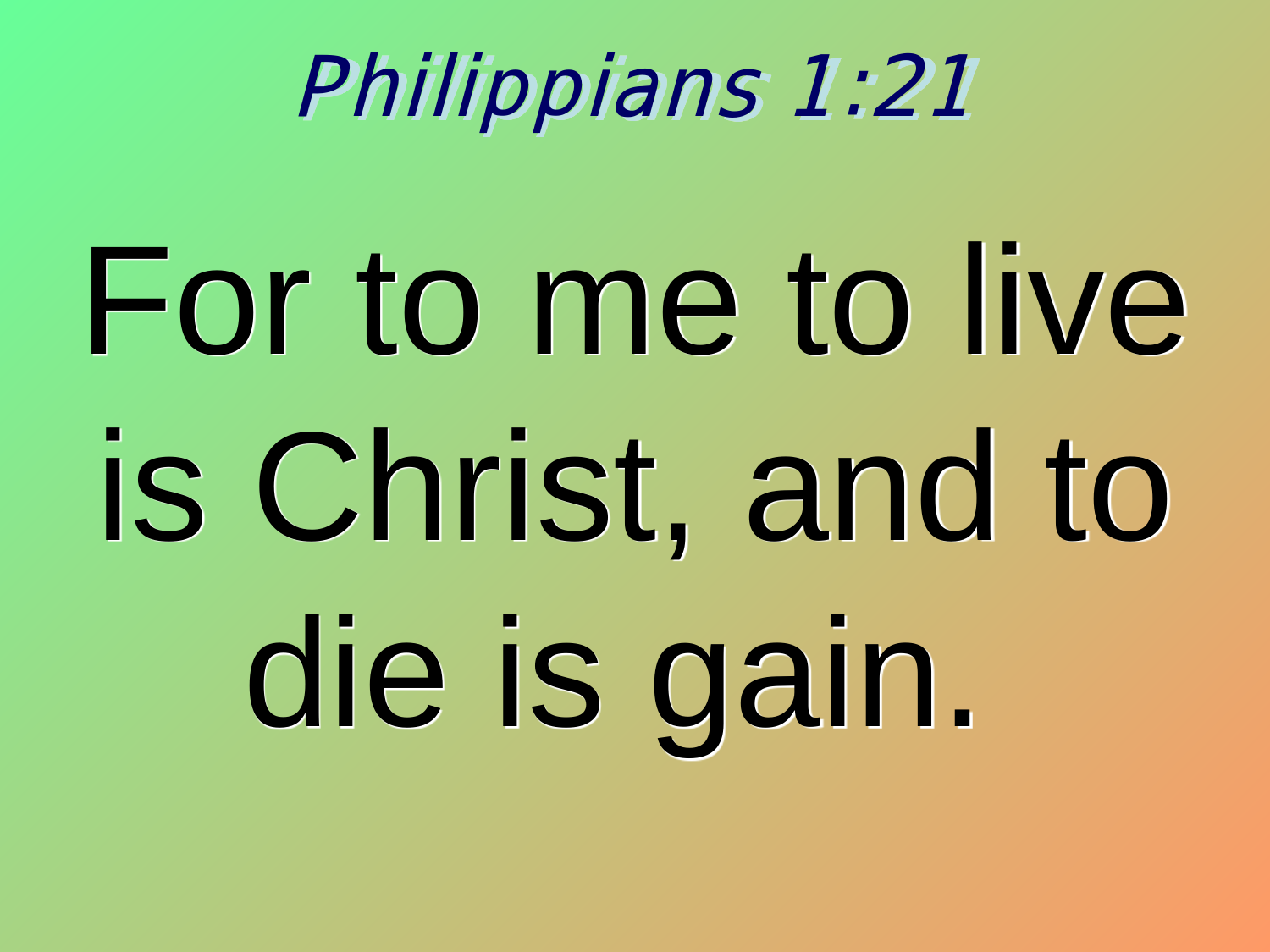

Philippians 1:21
For to me to live is Christ, and to die is gain.